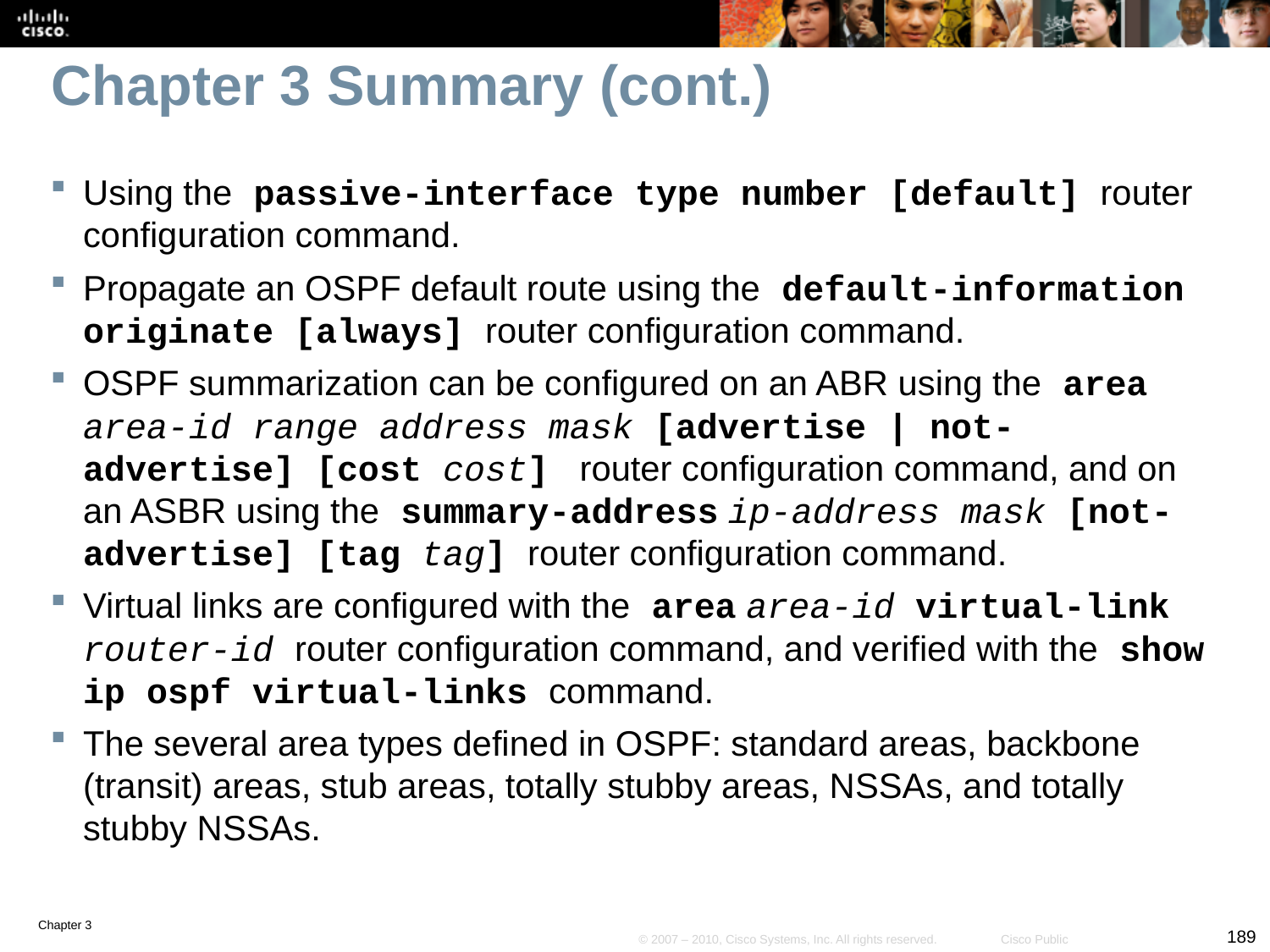

# Chapter 3 Summary (cont.)
Using the passive-interface type number [default] router configuration command.
Propagate an OSPF default route using the default-information originate [always] router configuration command.
OSPF summarization can be configured on an ABR using the area area-id range address mask [advertise | not-advertise] [cost cost]  router configuration command, and on an ASBR using the summary-address ip-address mask [not-advertise] [tag tag] router configuration command.
Virtual links are configured with the area area-id virtual-link router-id router configuration command, and verified with the show ip ospf virtual-links command.
The several area types defined in OSPF: standard areas, backbone (transit) areas, stub areas, totally stubby areas, NSSAs, and totally stubby NSSAs.